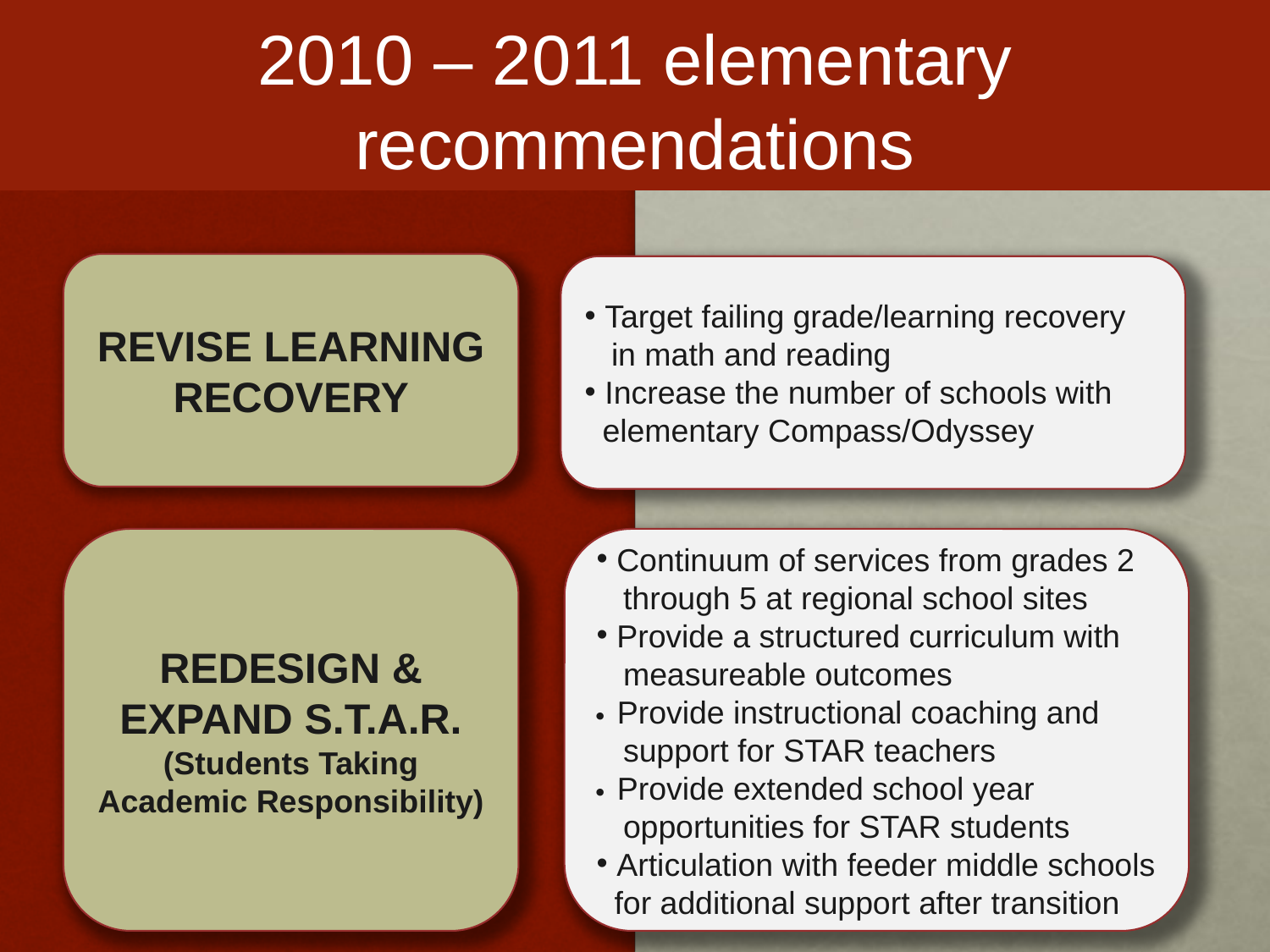

# 2010 – 2011 elementary recommendations
REVISE LEARNING RECOVERY
 Target failing grade/learning recovery
   in math and reading
 Increase the number of schools with
  elementary Compass/Odyssey
REDESIGN & EXPAND S.T.A.R.
(Students Taking Academic Responsibility)
 Continuum of services from grades 2
   through 5 at regional school sites
 Provide a structured curriculum with
   measureable outcomes
•  Provide instructional coaching and
   support for STAR teachers
•  Provide extended school year
   opportunities for STAR students
 Articulation with feeder middle schools
  for additional support after transition
15